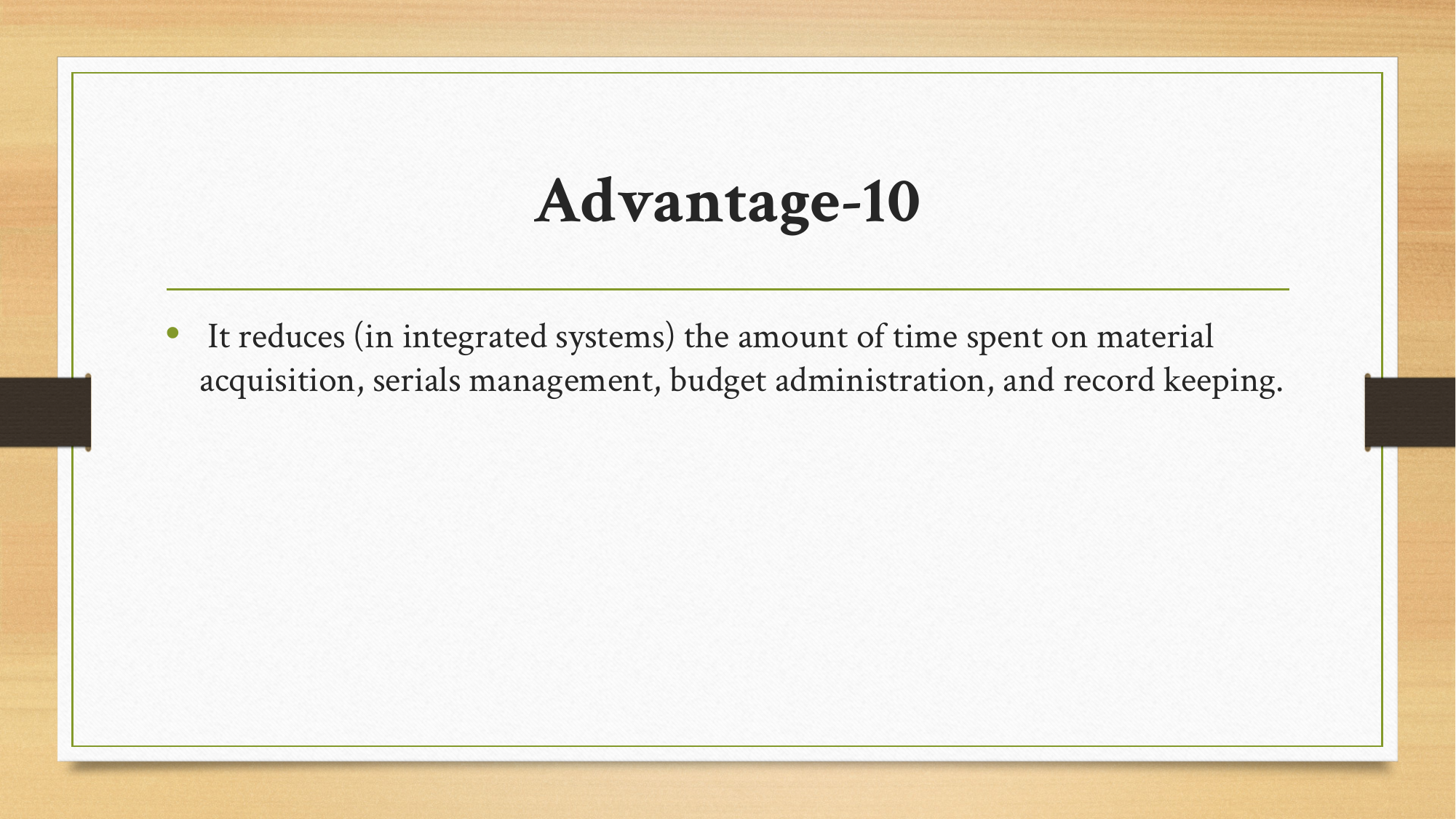

# Advantage-10
 It reduces (in integrated systems) the amount of time spent on material acquisition, serials management, budget administration, and record keeping.